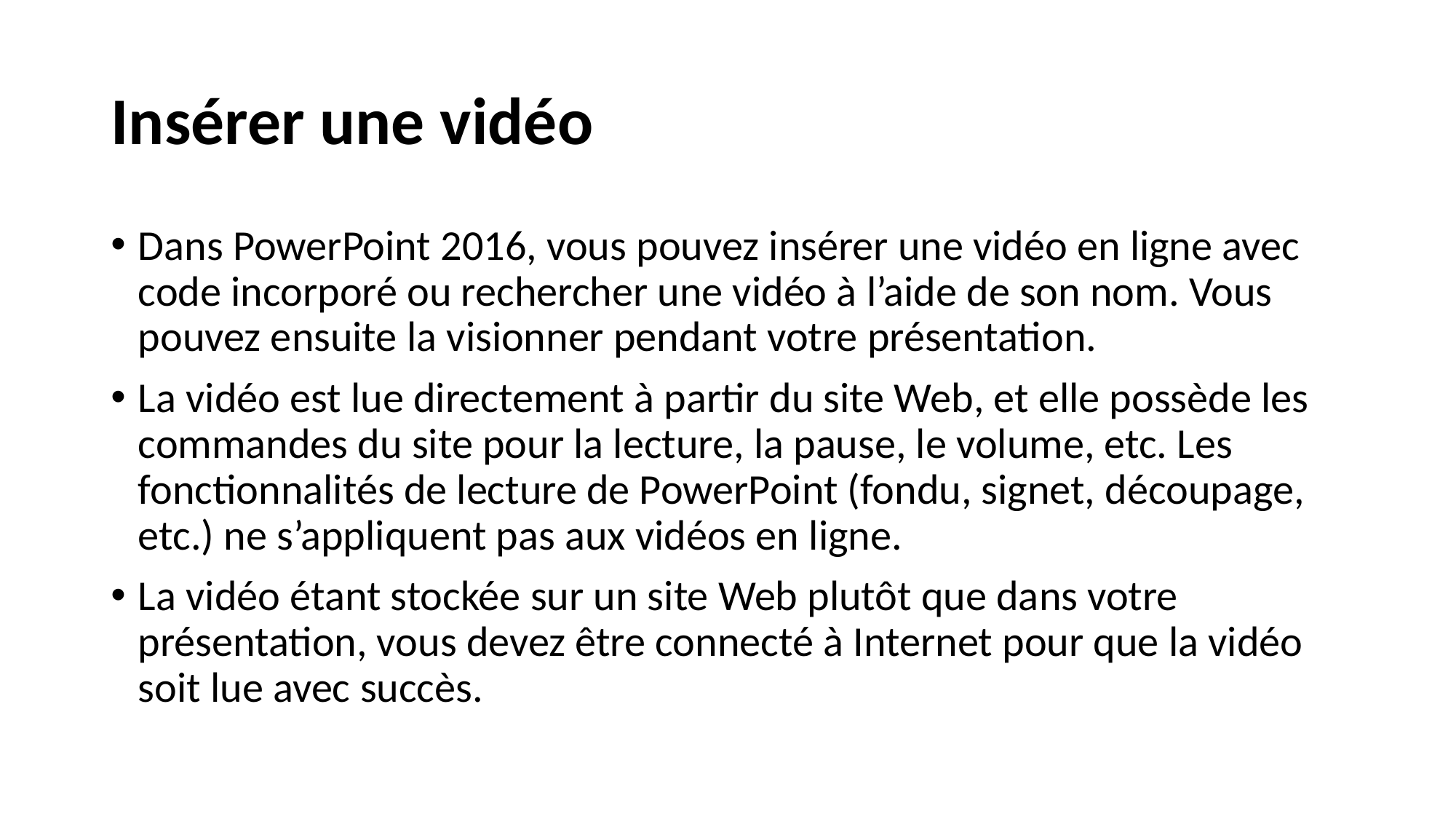

# Insérer une vidéo
Dans PowerPoint 2016, vous pouvez insérer une vidéo en ligne avec code incorporé ou rechercher une vidéo à l’aide de son nom. Vous pouvez ensuite la visionner pendant votre présentation.
La vidéo est lue directement à partir du site Web, et elle possède les commandes du site pour la lecture, la pause, le volume, etc. Les fonctionnalités de lecture de PowerPoint (fondu, signet, découpage, etc.) ne s’appliquent pas aux vidéos en ligne.
La vidéo étant stockée sur un site Web plutôt que dans votre présentation, vous devez être connecté à Internet pour que la vidéo soit lue avec succès.